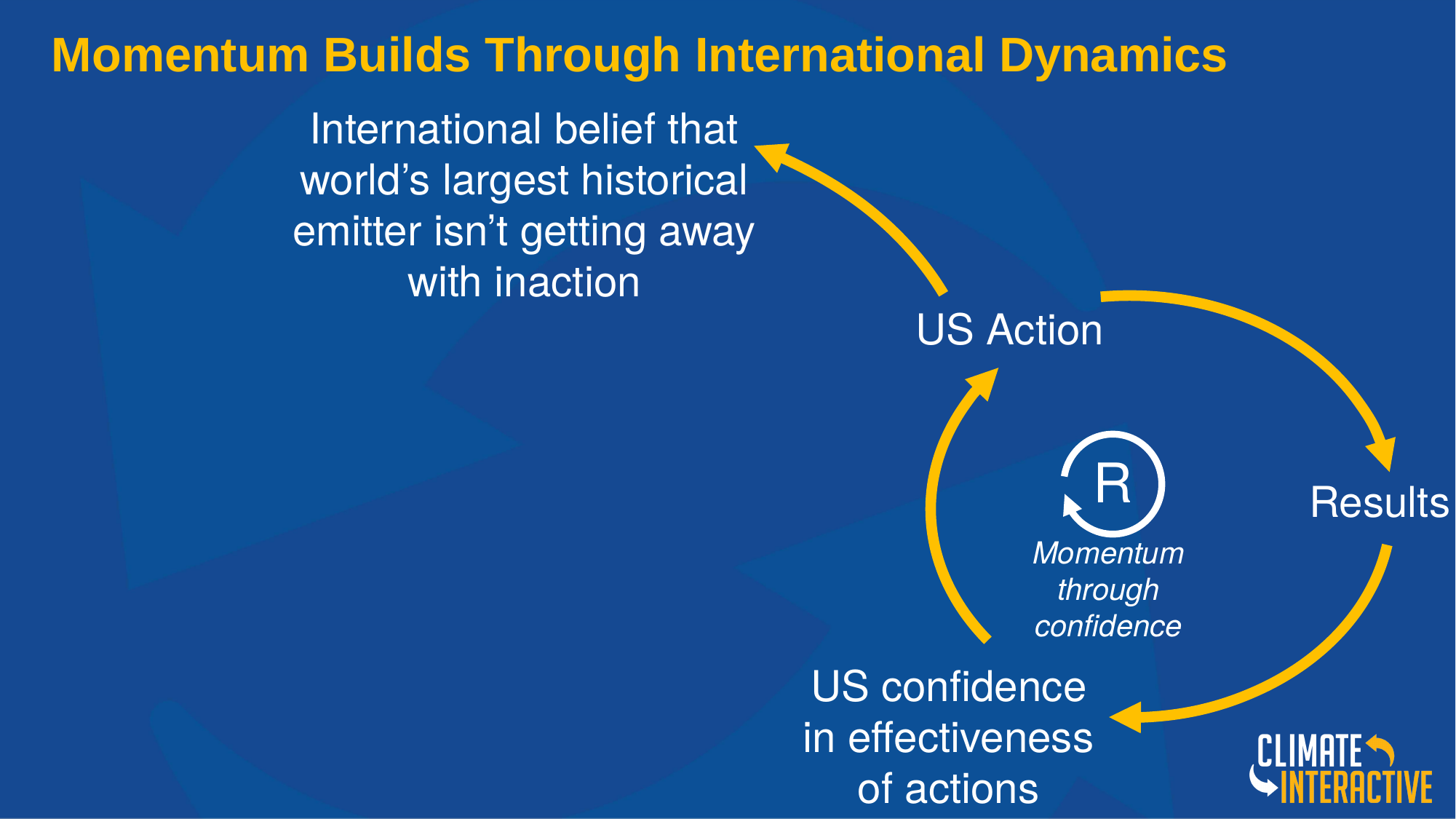

# Momentum Builds Through International Dynamics
International belief that world’s largest historical emitter isn’t getting away with inaction

US Action

R
Results
Momentum through confidence
US confidence in effectiveness of actions